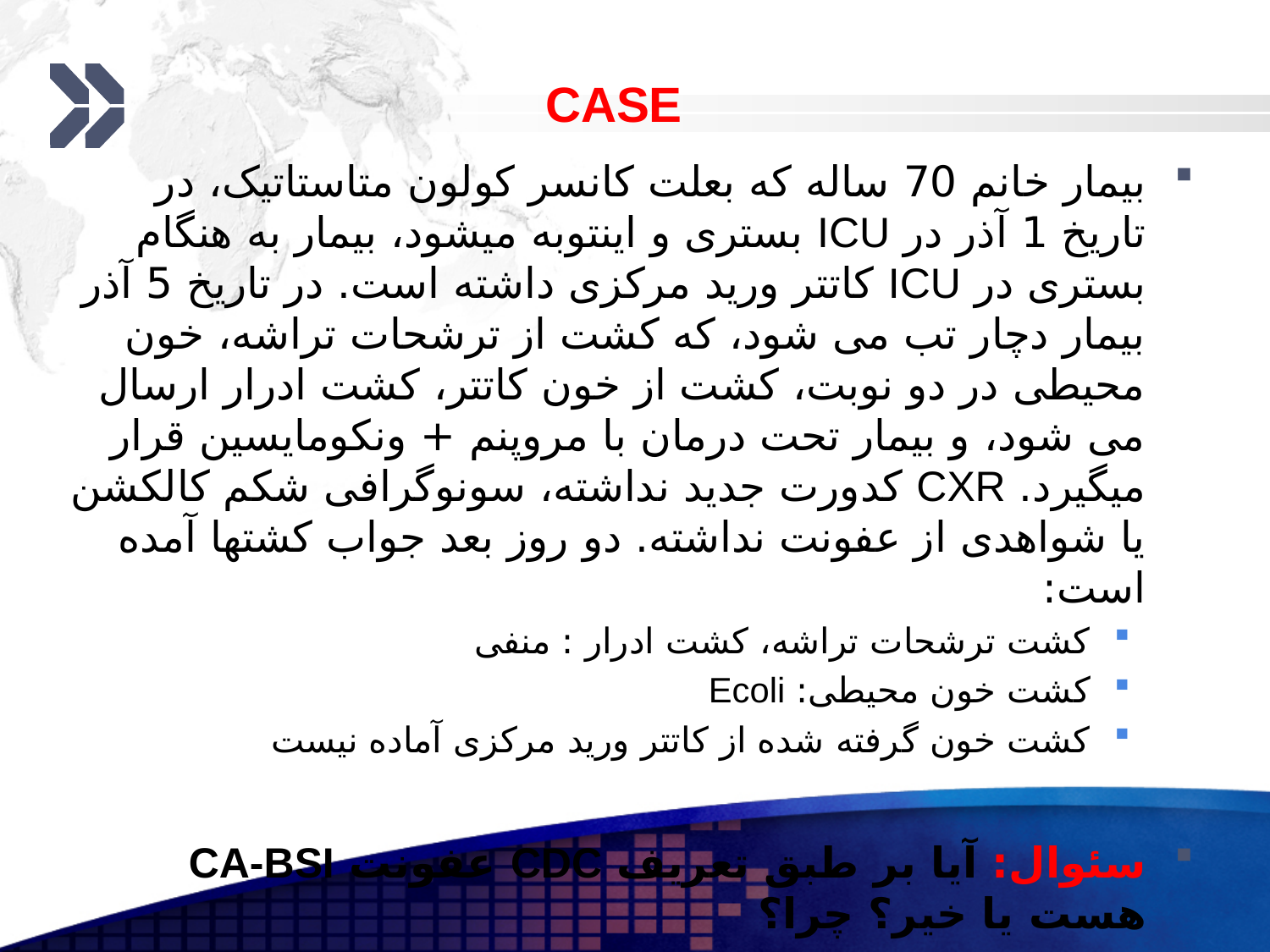

# CASE
بیمار خانم 70 ساله که بعلت کانسر کولون متاستاتیک، در تاریخ 1 آذر در ICU بستری و اینتوبه میشود، بیمار به هنگام بستری در ICU کاتتر ورید مرکزی داشته است. در تاریخ 5 آذر بیمار دچار تب می شود، که کشت از ترشحات تراشه، خون محیطی در دو نوبت، کشت از خون کاتتر، کشت ادرار ارسال می شود، و بیمار تحت درمان با مروپنم + ونکومایسین قرار میگیرد. CXR کدورت جدید نداشته، سونوگرافی شکم کالکشن یا شواهدی از عفونت نداشته. دو روز بعد جواب کشتها آمده است:
کشت ترشحات تراشه، کشت ادرار : منفی
کشت خون محیطی: Ecoli
کشت خون گرفته شده از کاتتر ورید مرکزی آماده نیست

سئوال: آیا بر طبق تعریف CDC عفونت CA-BSI هست یا خیر؟ چرا؟